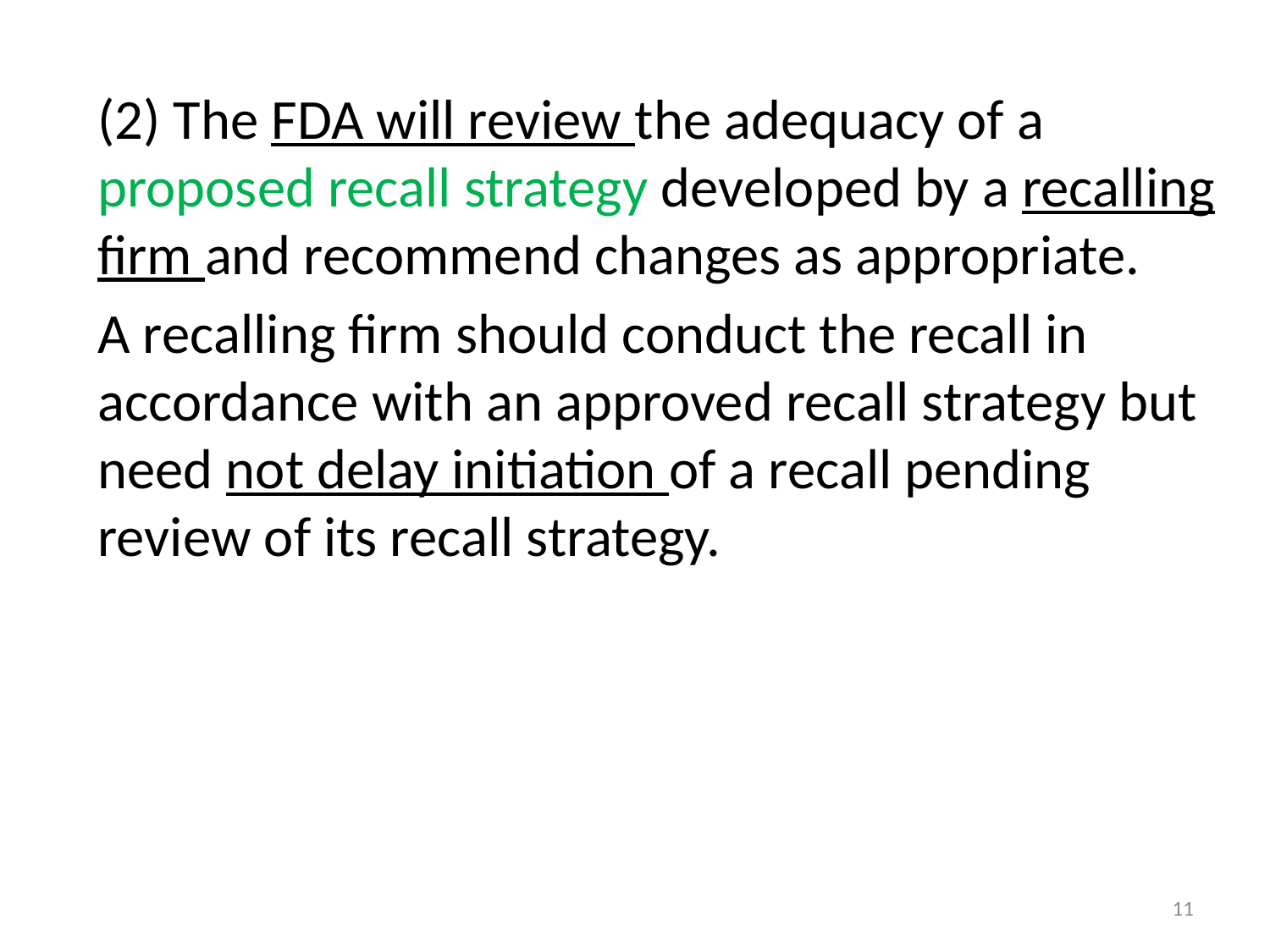

(2) The FDA will review the adequacy of a proposed recall strategy developed by a recalling firm and recommend changes as appropriate.
A recalling firm should conduct the recall in accordance with an approved recall strategy but need not delay initiation of a recall pending review of its recall strategy.

11